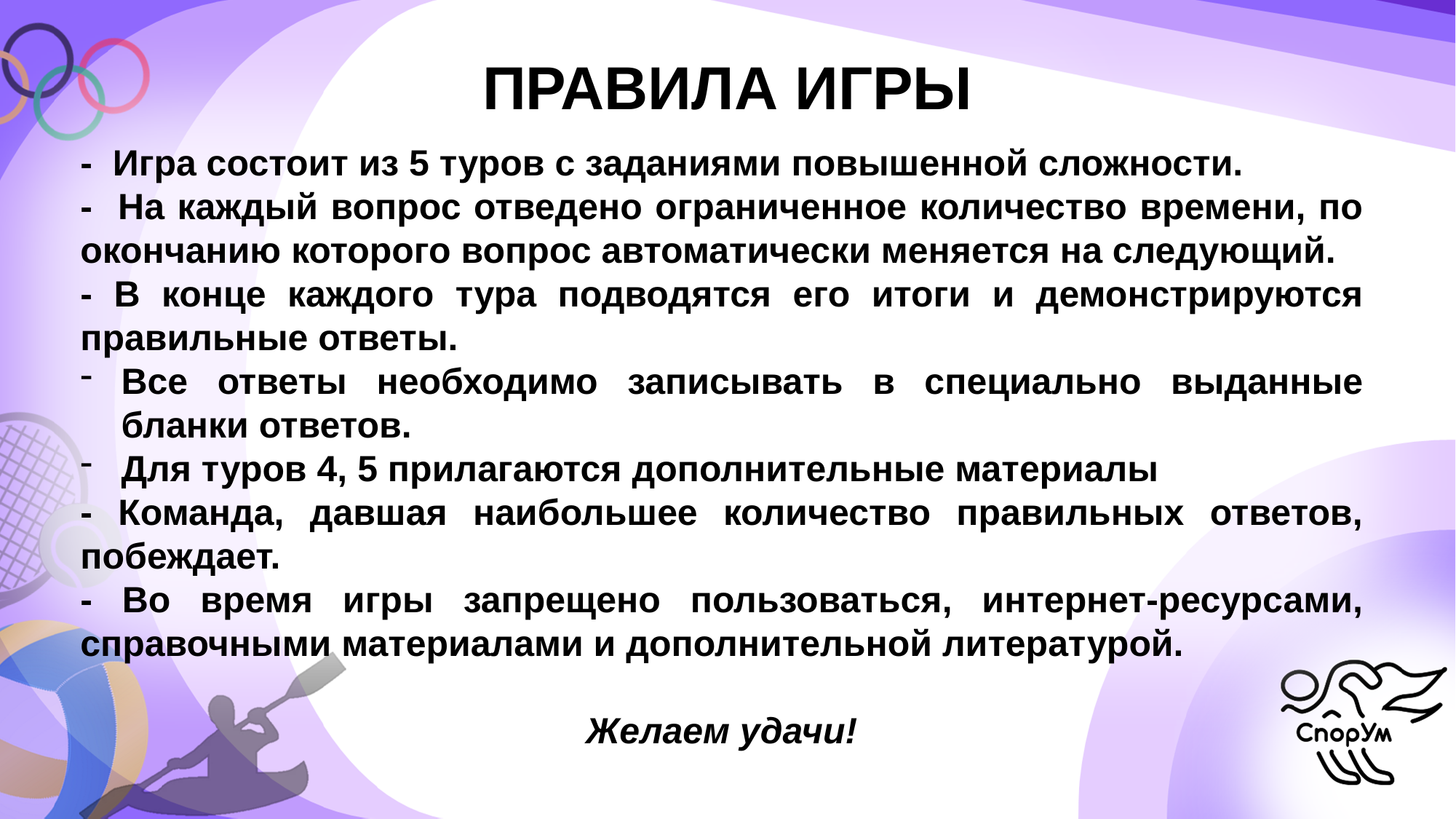

ПРАВИЛА ИГРЫ
-  Игра состоит из 5 туров с заданиями повышенной сложности.
-  На каждый вопрос отведено ограниченное количество времени, по окончанию которого вопрос автоматически меняется на следующий.
- В конце каждого тура подводятся его итоги и демонстрируются правильные ответы.
Все ответы необходимо записывать в специально выданные бланки ответов.
Для туров 4, 5 прилагаются дополнительные материалы
- Команда, давшая наибольшее количество правильных ответов, побеждает.
- Во время игры запрещено пользоваться, интернет-ресурсами, справочными материалами и дополнительной литературой.

Желаем удачи!